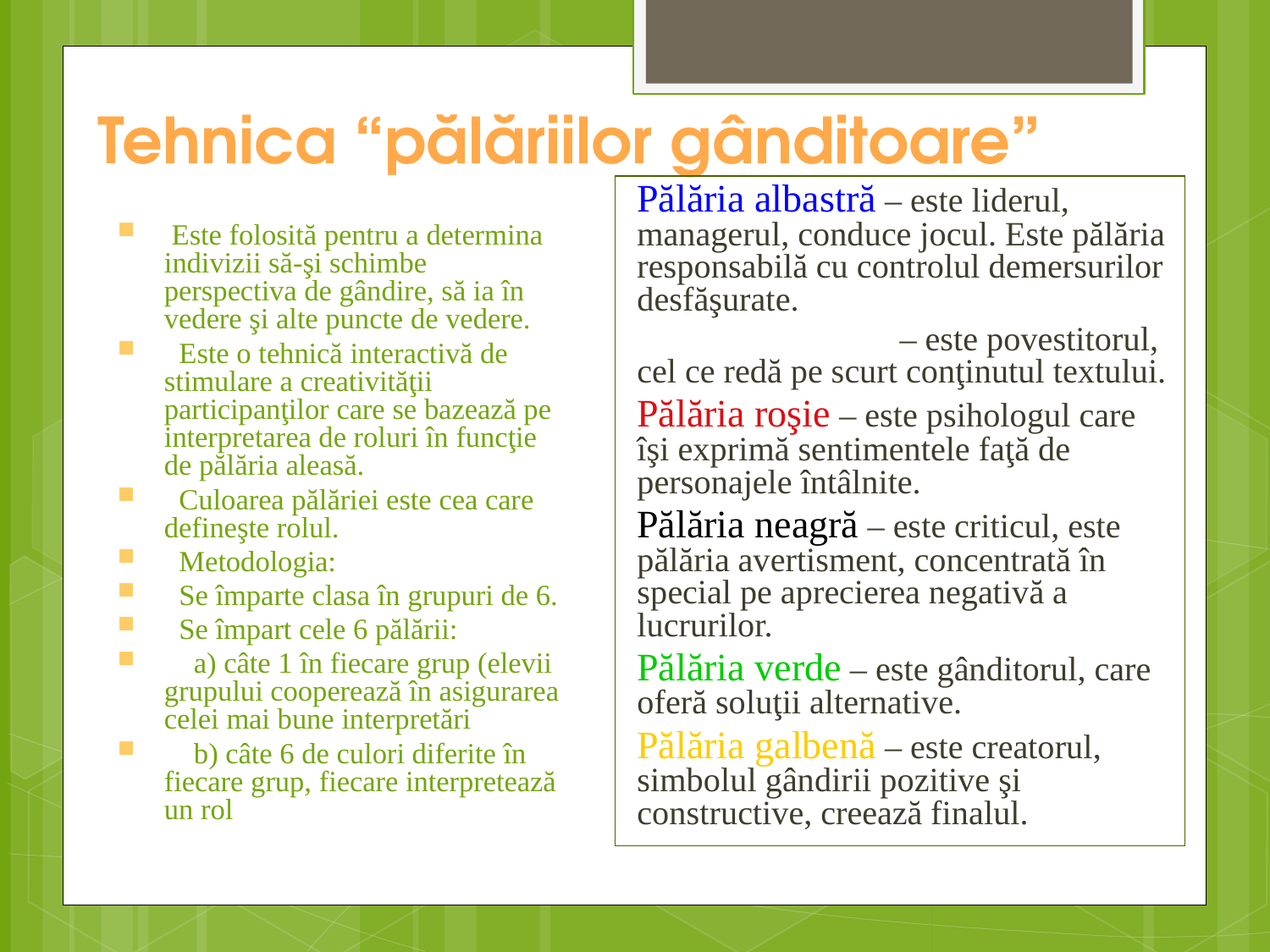

# Tehnica “pălăriilor gânditoare”
Pălăria albastră – este liderul, managerul, conduce jocul. Este pălăria responsabilă cu controlul demersurilor desfăşurate.
                               – este povestitorul, cel ce redă pe scurt conţinutul textului.
Pălăria roşie – este psihologul care îşi exprimă sentimentele faţă de personajele întâlnite.
Pălăria neagră – este criticul, este pălăria avertisment, concentrată în special pe aprecierea negativă a lucrurilor.
Pălăria verde – este gânditorul, care oferă soluţii alternative.
Pălăria galbenă – este creatorul, simbolul gândirii pozitive şi constructive, creează finalul.

 Este folosită pentru a determina indivizii să-şi schimbe perspectiva de gândire, să ia în vedere şi alte puncte de vedere.
  Este o tehnică interactivă de stimulare a creativităţii participanţilor care se bazează pe interpretarea de roluri în funcţie de pălăria aleasă.
  Culoarea pălăriei este cea care defineşte rolul.
  Metodologia:
  Se împarte clasa în grupuri de 6.
  Se împart cele 6 pălării:
    a) câte 1 în fiecare grup (elevii grupului cooperează în asigurarea celei mai bune interpretări
    b) câte 6 de culori diferite în fiecare grup, fiecare interpretează un rol
Pălăria albă